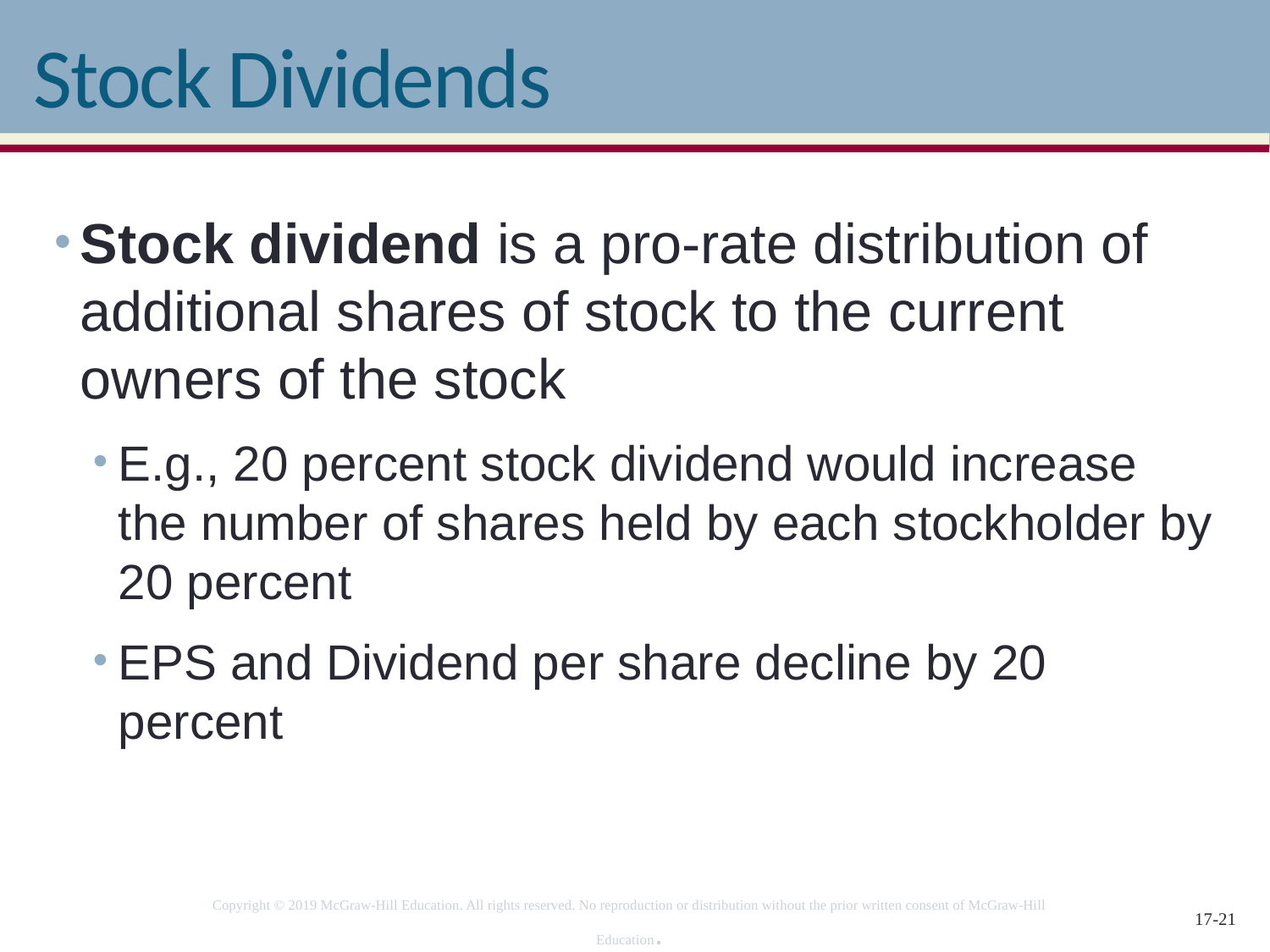

# Stock Dividends
Stock dividend is a pro-rate distribution of additional shares of stock to the current owners of the stock
E.g., 20 percent stock dividend would increase the number of shares held by each stockholder by 20 percent
EPS and Dividend per share decline by 20 percent
Copyright © 2019 McGraw-Hill Education. All rights reserved. No reproduction or distribution without the prior written consent of McGraw-Hill Education.